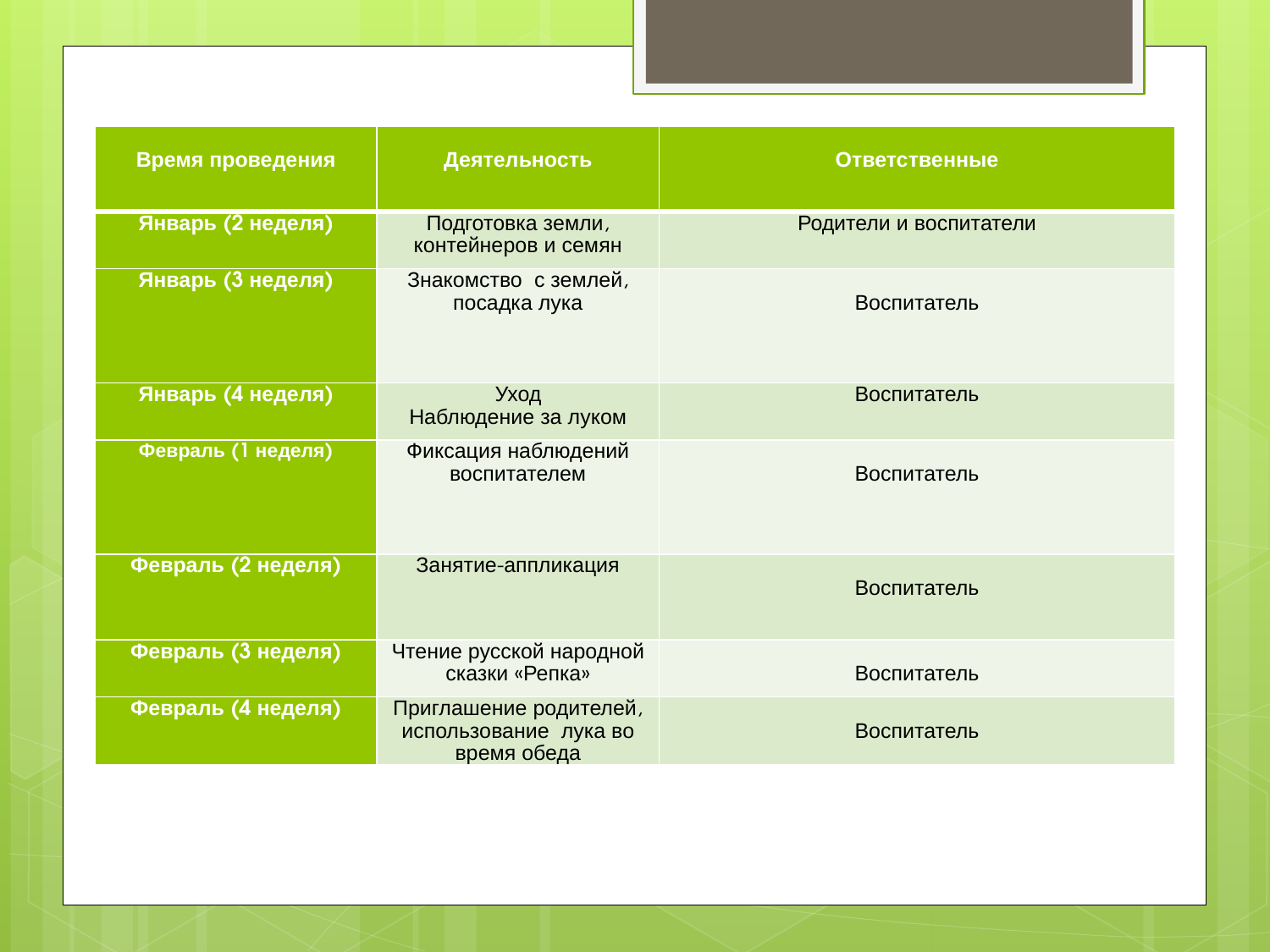

# Перспективный план работы
| Время проведения | Деятельность | Ответственные |
| --- | --- | --- |
| Январь (2 неделя) | Подготовка земли, контейнеров и семян | Родители и воспитатели |
| Январь (3 неделя) | Знакомство с землей, посадка лука | Воспитатель |
| Январь (4 неделя) | Уход Наблюдение за луком | Воспитатель |
| Февраль (1 неделя) | Фиксация наблюдений воспитателем | Воспитатель |
| Февраль (2 неделя) | Занятие-аппликация | Воспитатель |
| Февраль (3 неделя) | Чтение русской народной сказки «Репка» | Воспитатель |
| Февраль (4 неделя) | Приглашение родителей, использование лука во время обеда | Воспитатель |